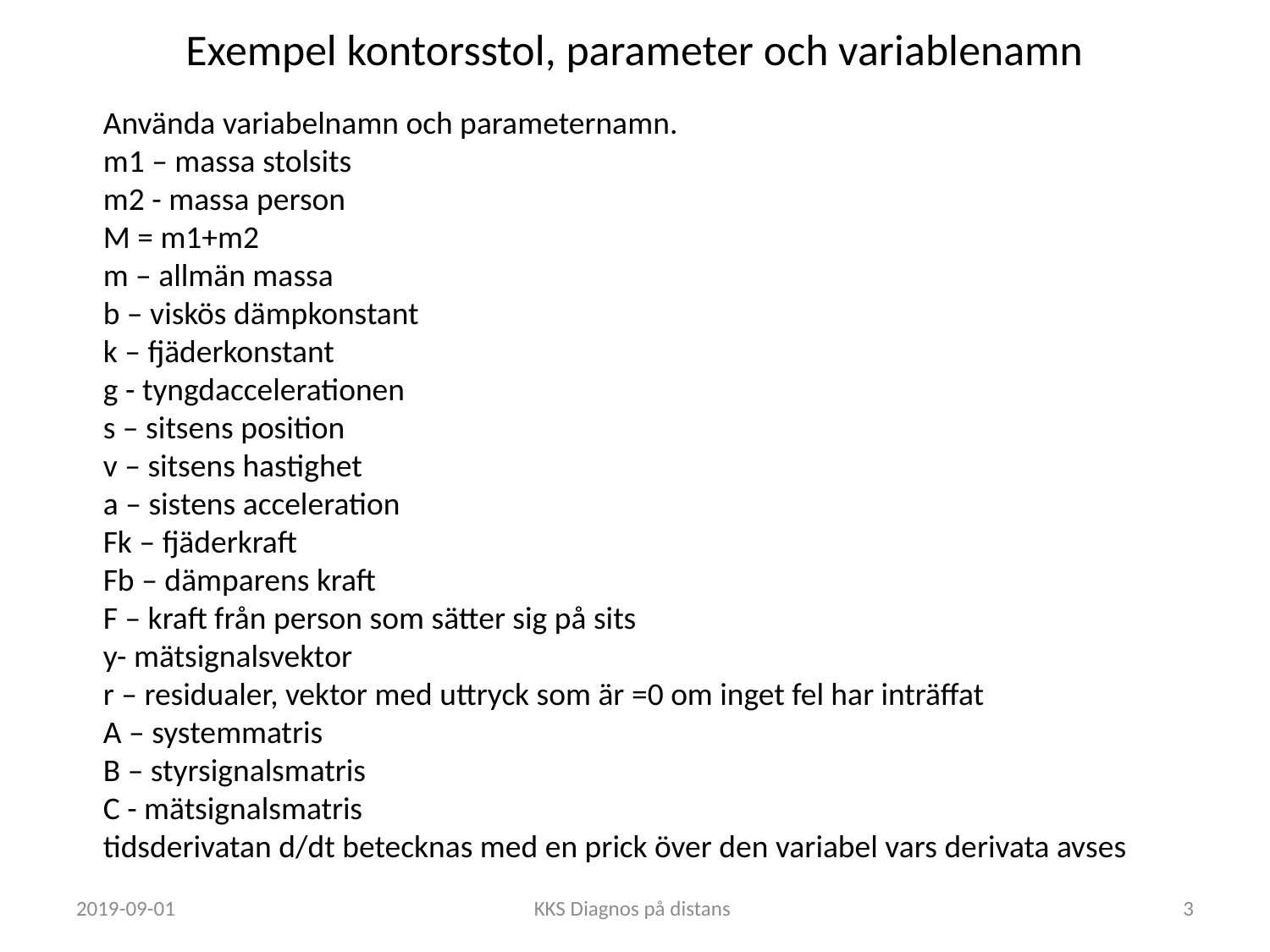

# Exempel kontorsstol, parameter och variablenamn
Använda variabelnamn och parameternamn.
m1 – massa stolsits
m2 - massa person
M = m1+m2
m – allmän massa
b – viskös dämpkonstant
k – fjäderkonstant
g - tyngdaccelerationen
s – sitsens position
v – sitsens hastighet
a – sistens acceleration
Fk – fjäderkraft
Fb – dämparens kraft
F – kraft från person som sätter sig på sits
y- mätsignalsvektor
r – residualer, vektor med uttryck som är =0 om inget fel har inträffat
A – systemmatris
B – styrsignalsmatris
C - mätsignalsmatris
tidsderivatan d/dt betecknas med en prick över den variabel vars derivata avses
2019-09-01
KKS Diagnos på distans
3